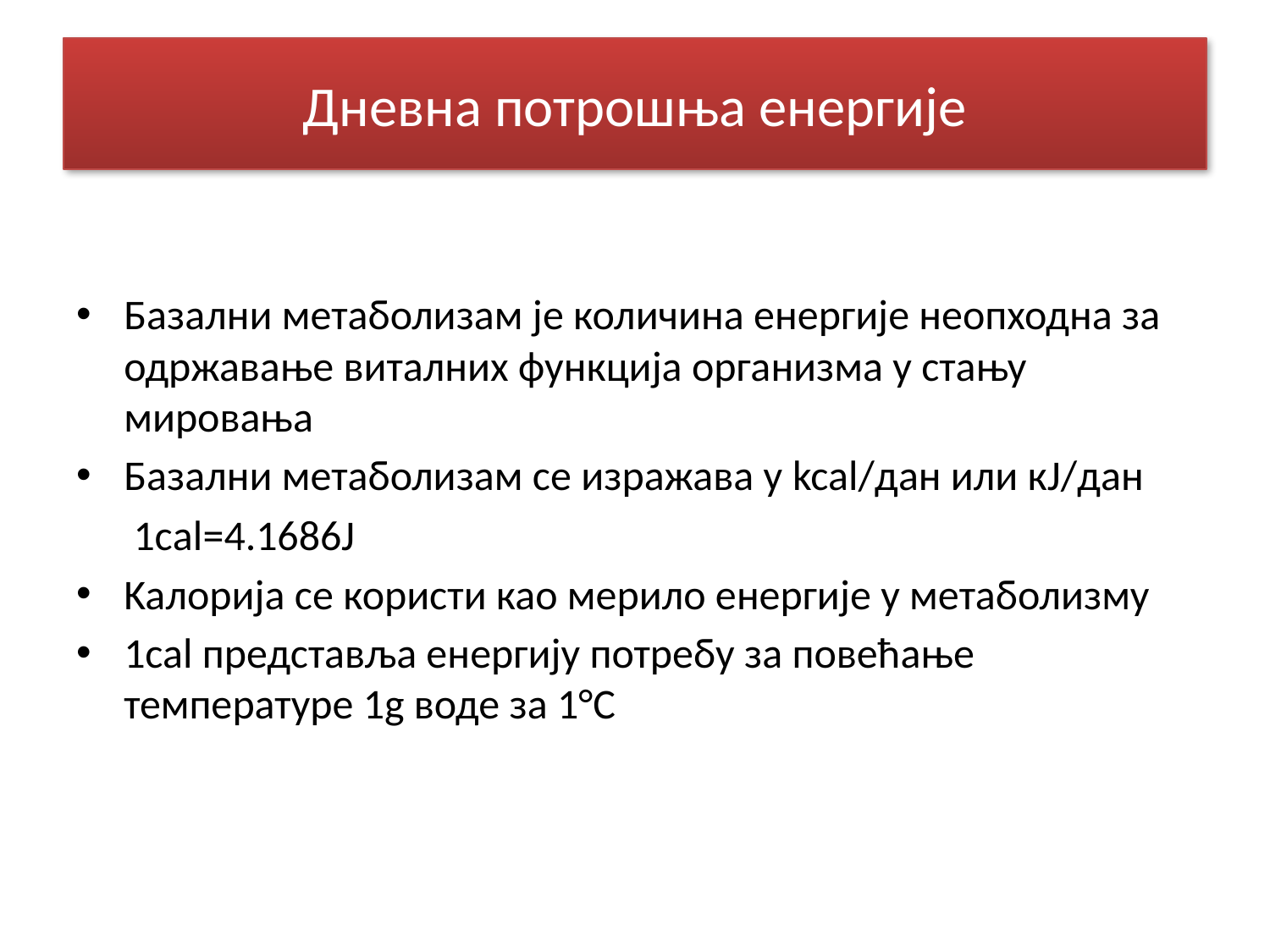

# Дневна потрошња енергије

Базални метаболизам је количина енергије неопходна за одржавање виталних функција организма у стању мировања
Базални метаболизам се изражава у kcal/дан или кЈ/дан
      1саl=4.1686J
Kaлорија се користи као мерило енергије у метаболизму
1cal представља енергију потребу за повећање температуре 1g воде за 1°С